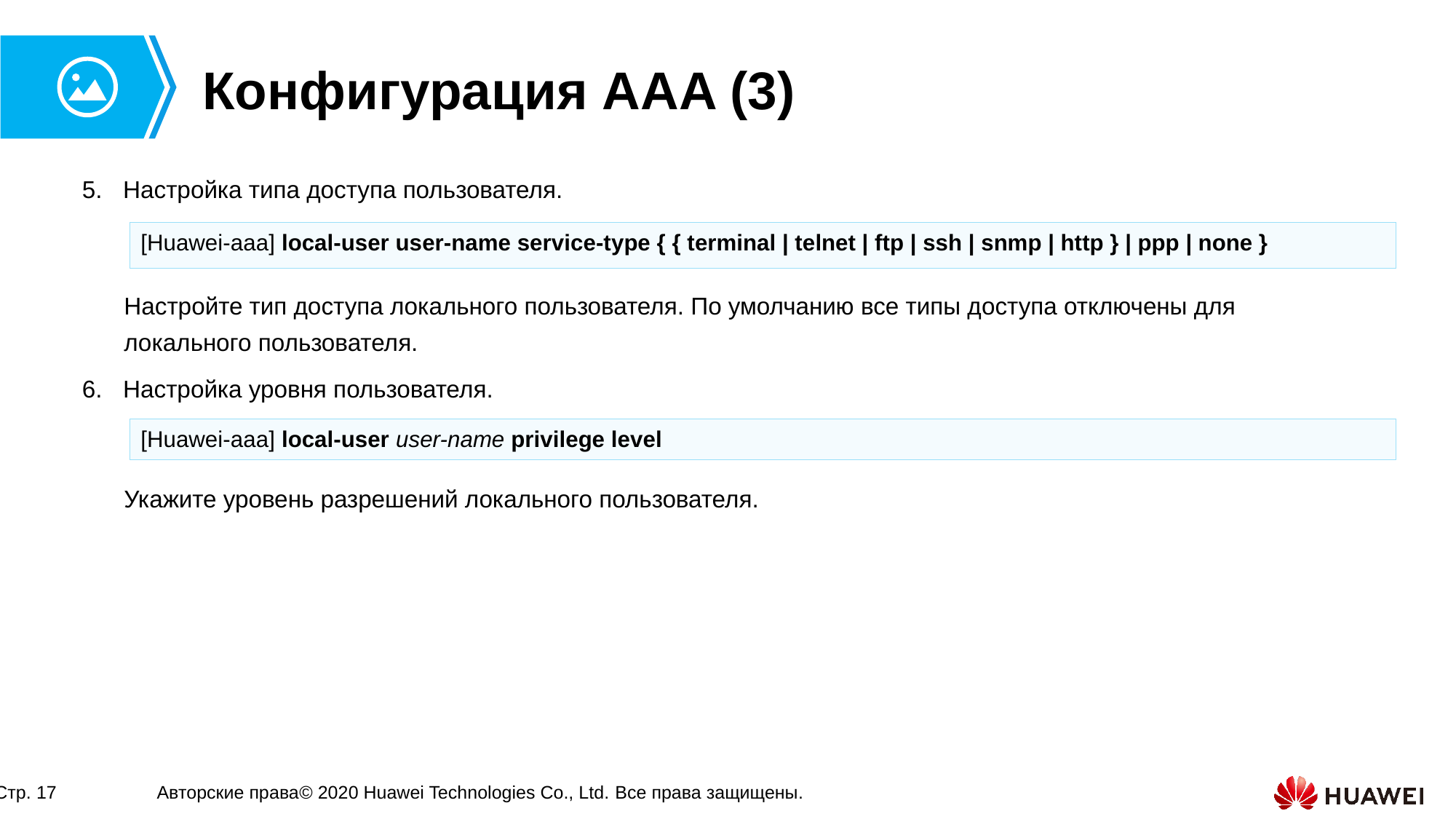

# Конфигурация AAA (3)
Настройка типа доступа пользователя.
[Huawei-aaa] local-user user-name service-type { { terminal | telnet | ftp | ssh | snmp | http } | ppp | none }
Настройте тип доступа локального пользователя. По умолчанию все типы доступа отключены для локального пользователя.
Настройка уровня пользователя.
[Huawei-aaa] local-user user-name privilege level
Укажите уровень разрешений локального пользователя.